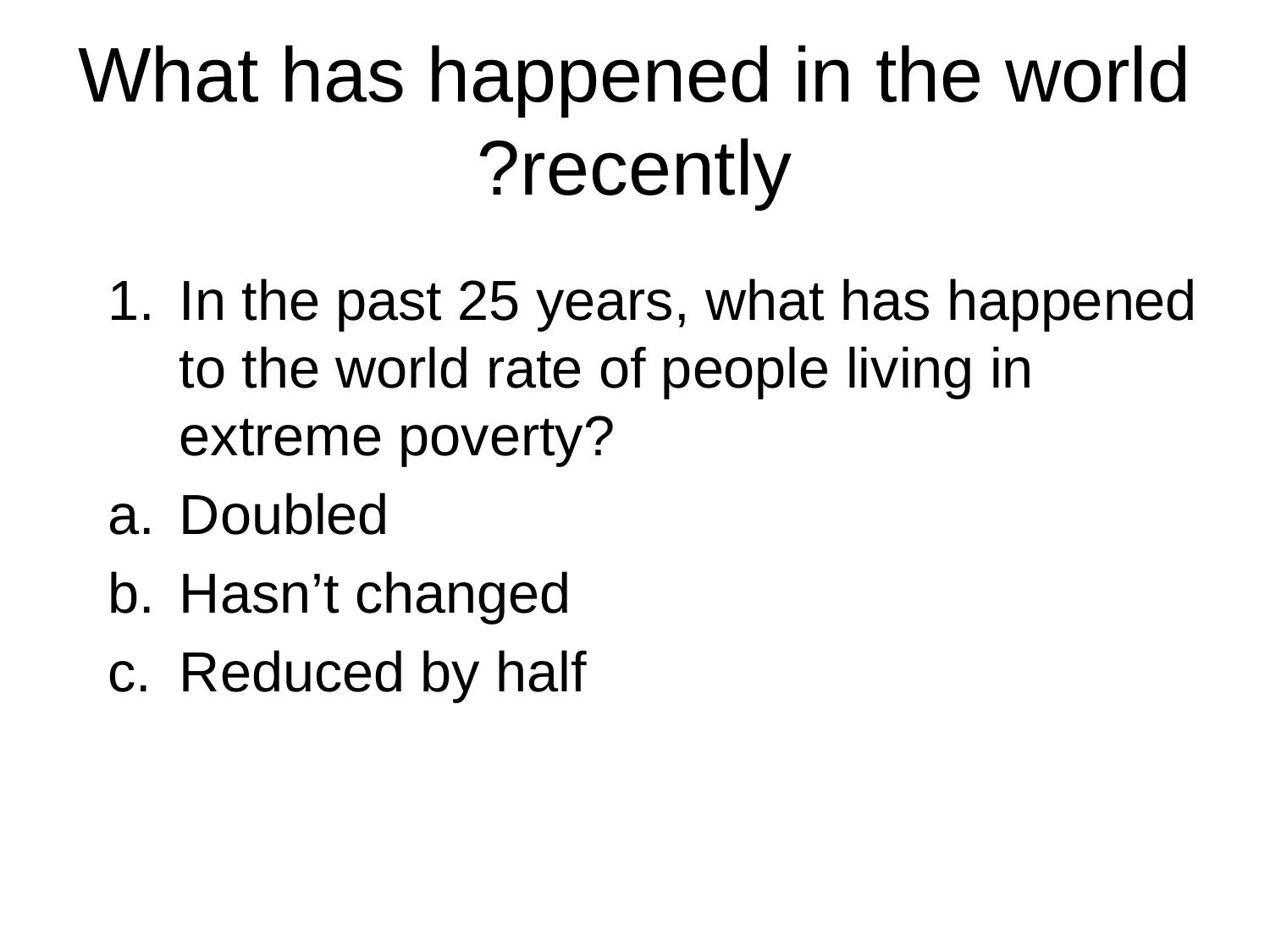

# What has happened in the world recently?
In the past 25 years, what has happened to the world rate of people living in extreme poverty?
Doubled
Hasn’t changed
Reduced by half